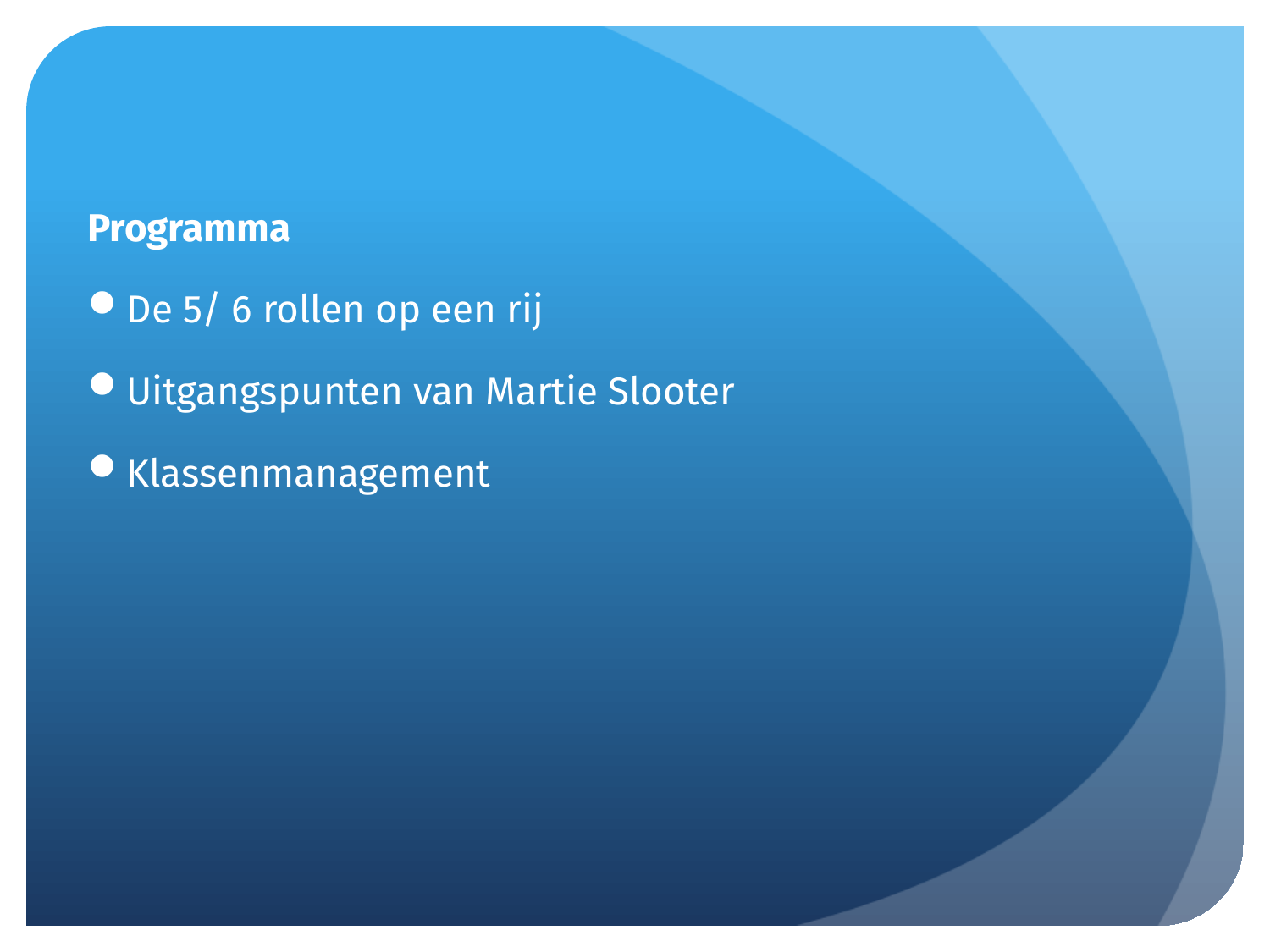

Programma
De 5/ 6 rollen op een rij
Uitgangspunten van Martie Slooter
Klassenmanagement